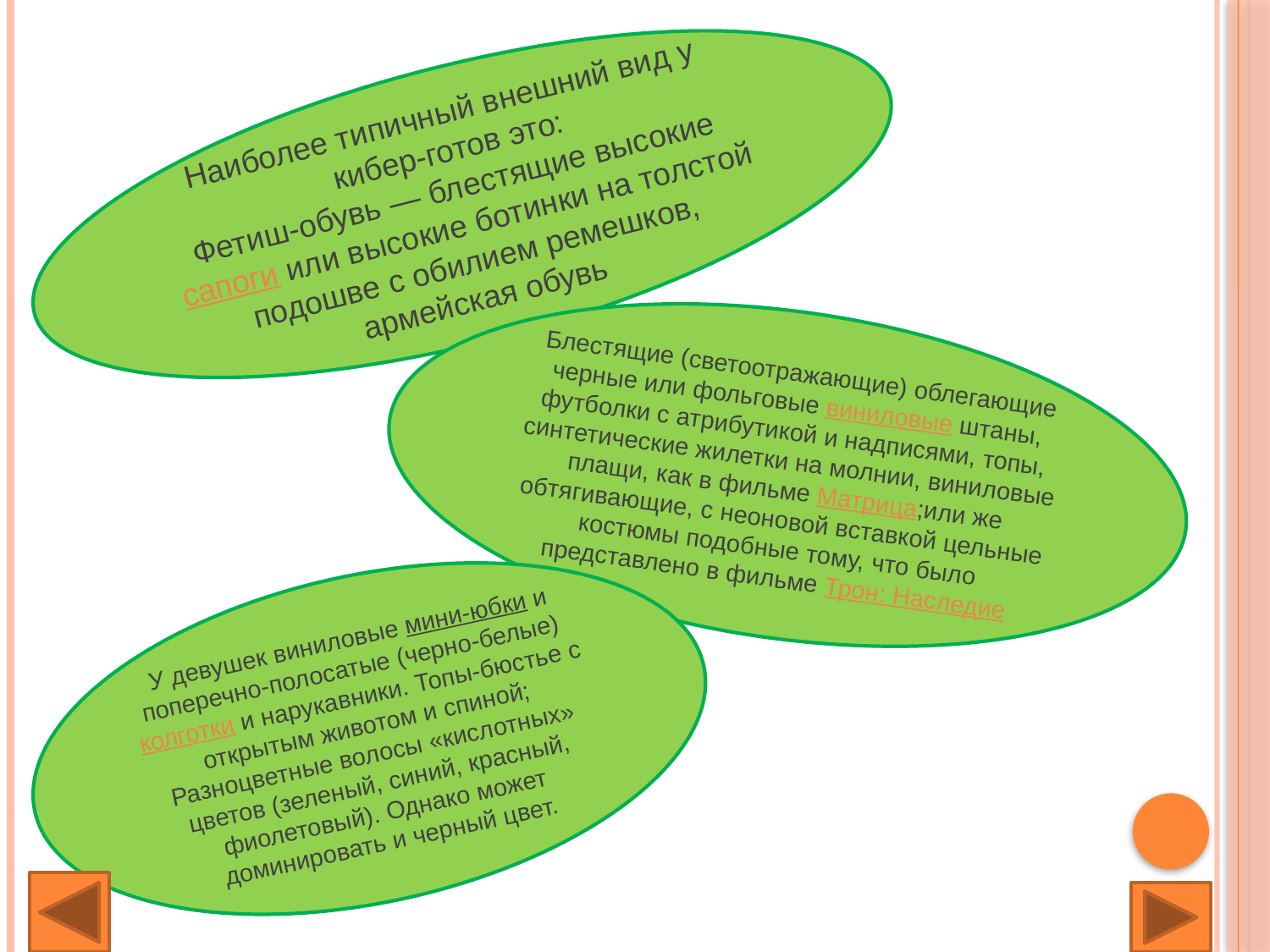

#
Наиболее типичный внешний вид у кибер-готов это:
Фетиш-обувь — блестящие высокие сапоги или высокие ботинки на толстой подошве с обилием ремешков, армейская обувь
Блестящие (светоотражающие) облегающие черные или фольговые виниловые штаны, футболки с атрибутикой и надписями, топы, синтетические жилетки на молнии, виниловые плащи, как в фильме Матрица;или же обтягивающие, с неоновой вставкой цельные костюмы подобные тому, что было представлено в фильме Трон: Наследие
У девушек виниловые мини-юбки и поперечно-полосатые (черно-белые) колготки и нарукавники. Топы-бюстье с открытым животом и спиной;
Разноцветные волосы «кислотных» цветов (зеленый, синий, красный, фиолетовый). Однако может доминировать и черный цвет.